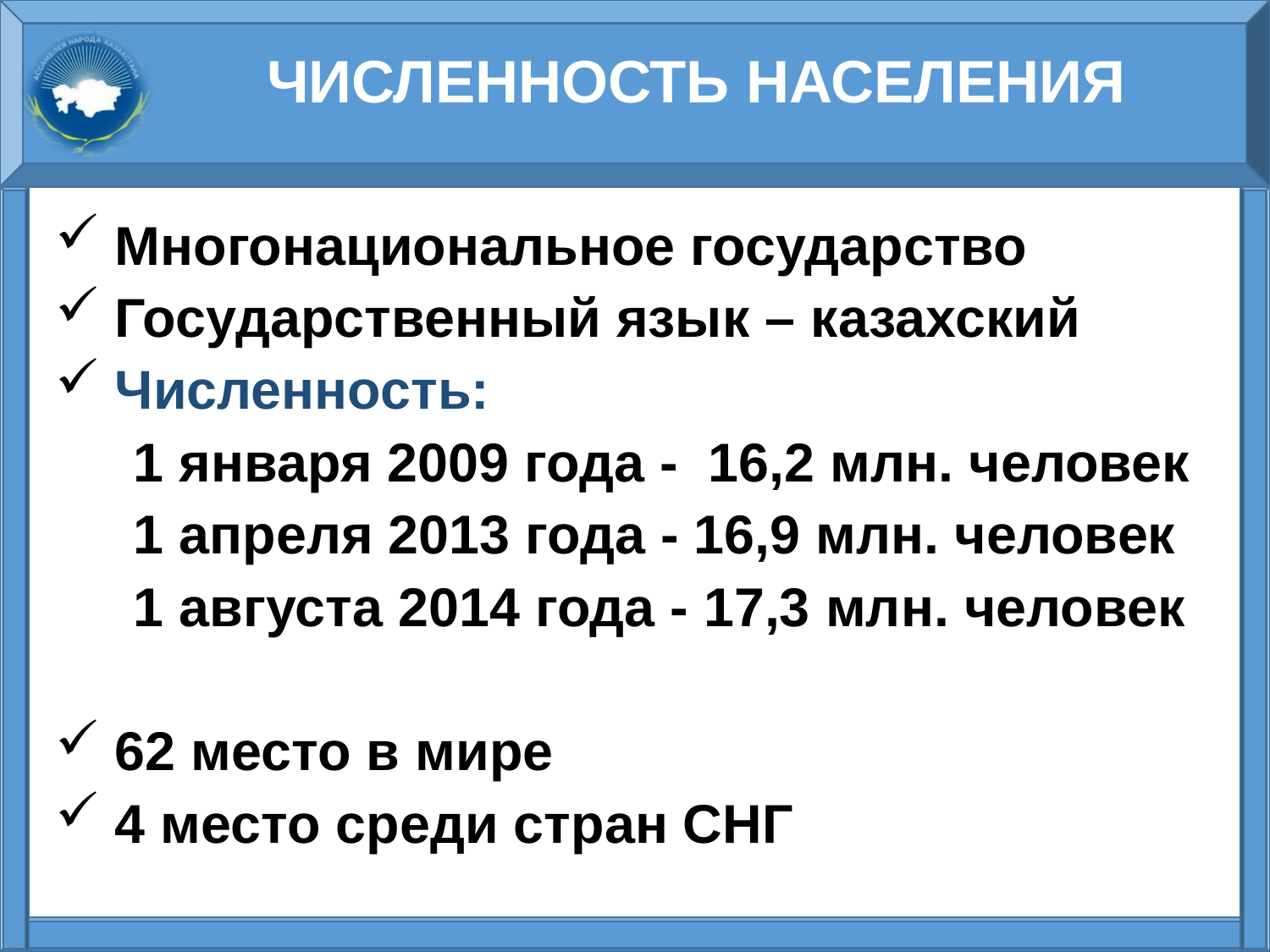

# ЧИСЛЕННОСТЬ НАСЕЛЕНИЯ
 Многонациональное государство
 Государственный язык – казахский
 Численность:
1 января 2009 года -  16,2 млн. человек
1 апреля 2013 года - 16,9 млн. человек
1 августа 2014 года - 17,3 млн. человек

 62 место в мире
 4 место среди стран СНГ